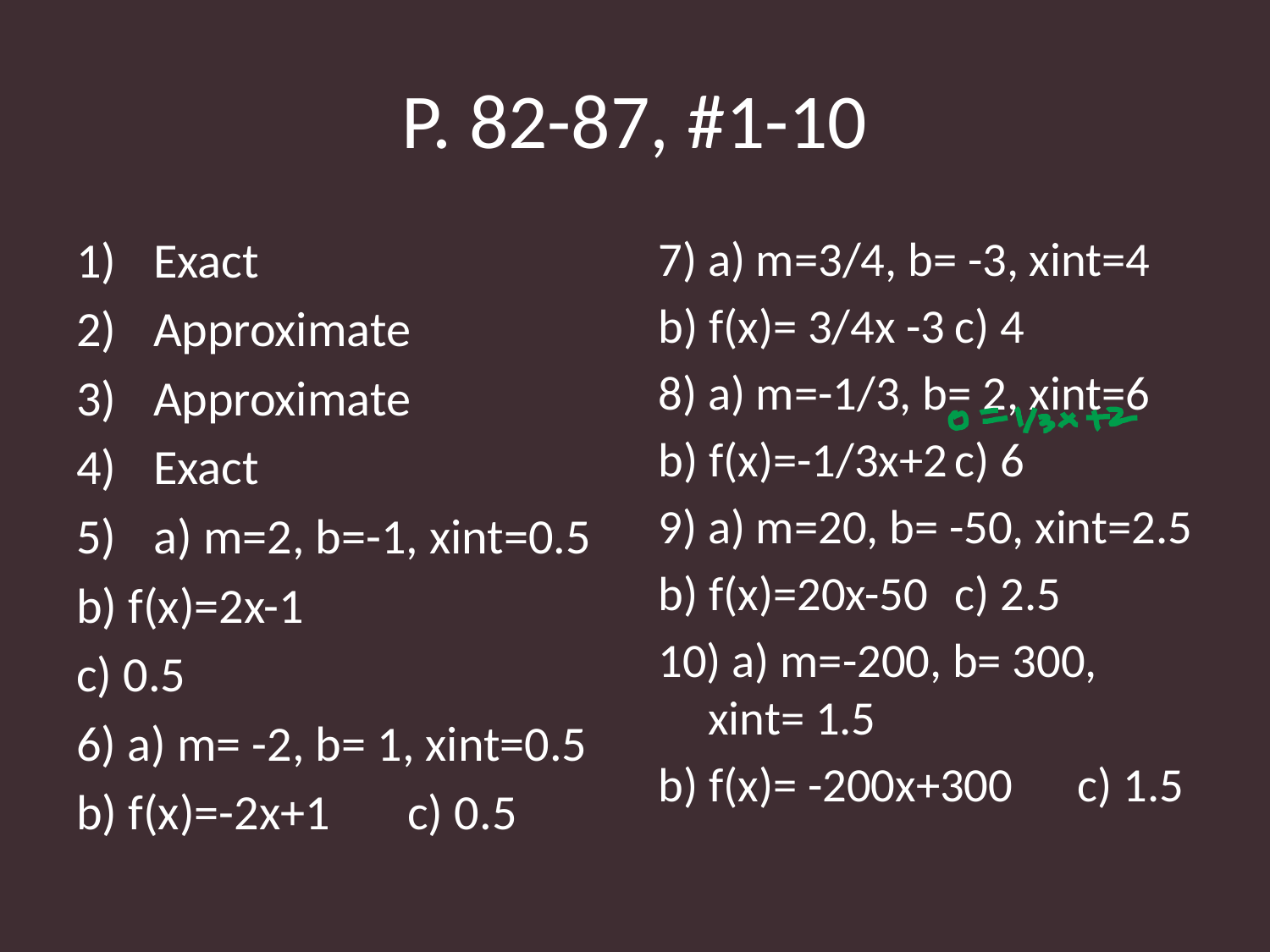

# P. 82-87, #1-10
Exact
Approximate
Approximate
Exact
a) m=2, b=-1, xint=0.5
b) f(x)=2x-1
c) 0.5
6) a) m= -2, b= 1, xint=0.5
b) f(x)=-2x+1	c) 0.5
7) a) m=3/4, b= -3, xint=4
b) f(x)= 3/4x -3	c) 4
8) a) m=-1/3, b= 2, xint=6
b) f(x)=-1/3x+2	c) 6
9) a) m=20, b= -50, xint=2.5
b) f(x)=20x-50	c) 2.5
10) a) m=-200, b= 300, xint= 1.5
b) f(x)= -200x+300	c) 1.5